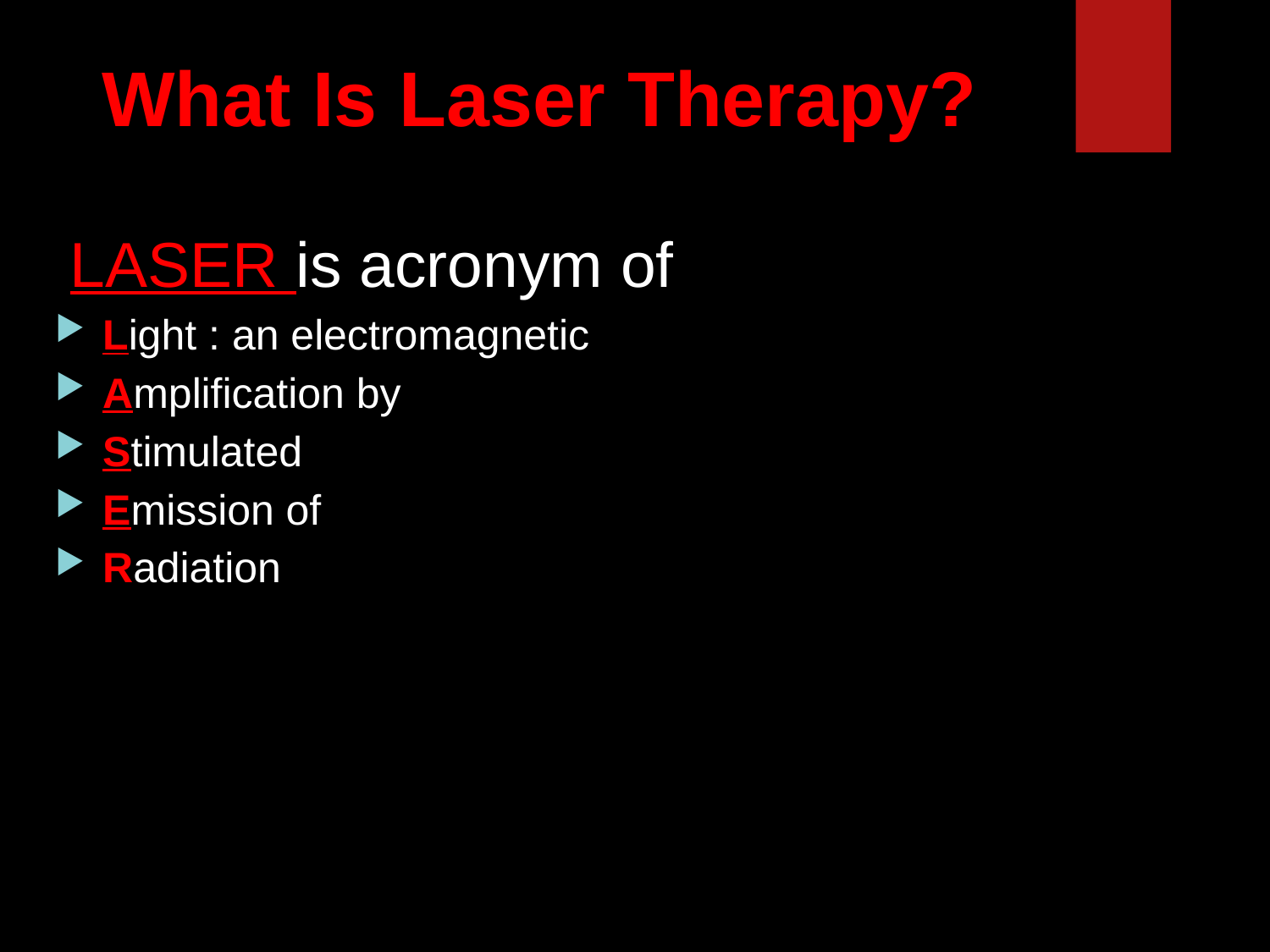

# What Is Laser Therapy?
LASER is acronym of
Light : an electromagnetic
Amplification by
Stimulated
Emission of
Radiation